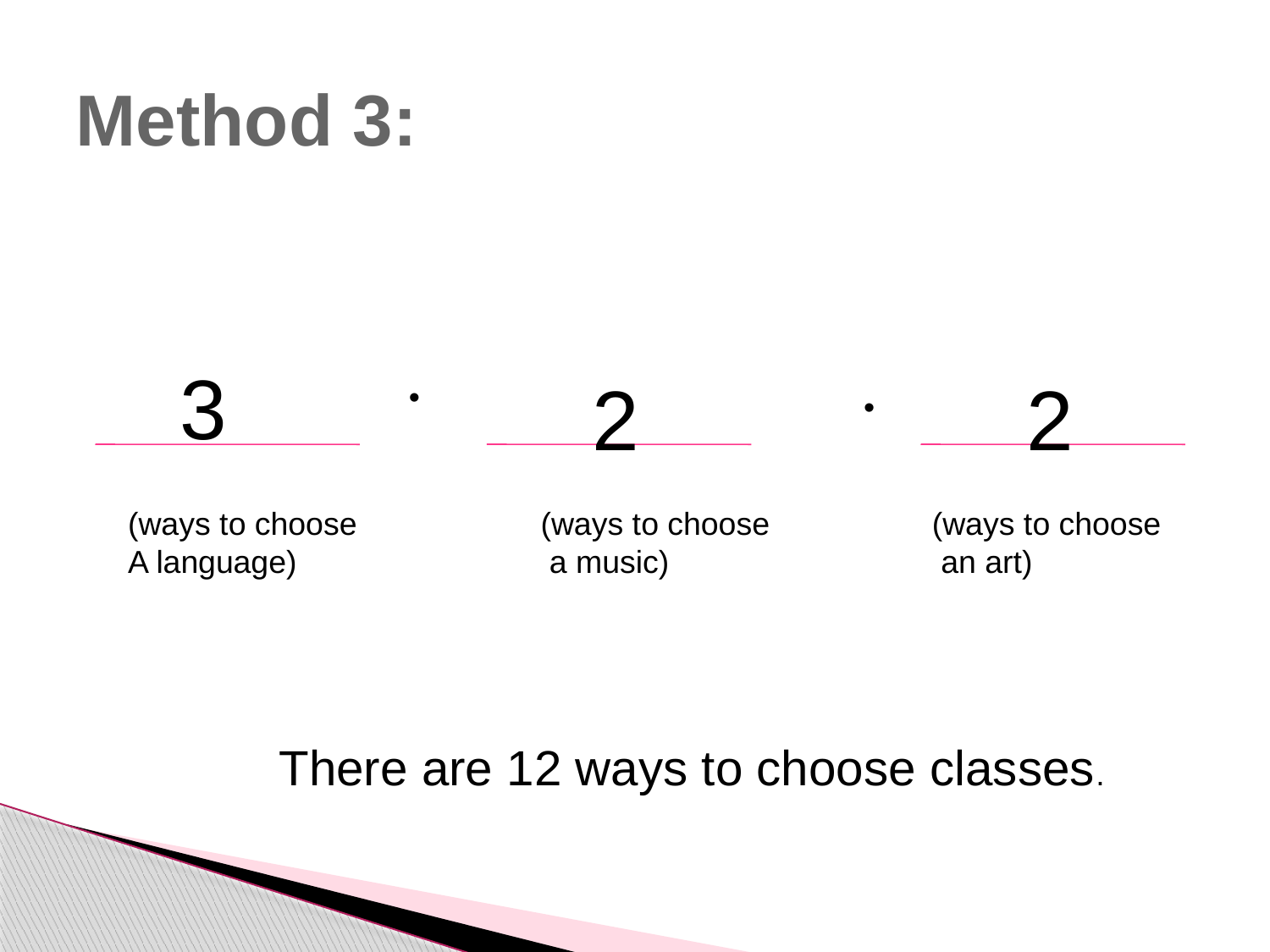

# Method 3:
3
2
2
•
•
(ways to choose
A language)
(ways to choose
 a music)
(ways to choose
 an art)
There are 12 ways to choose classes.